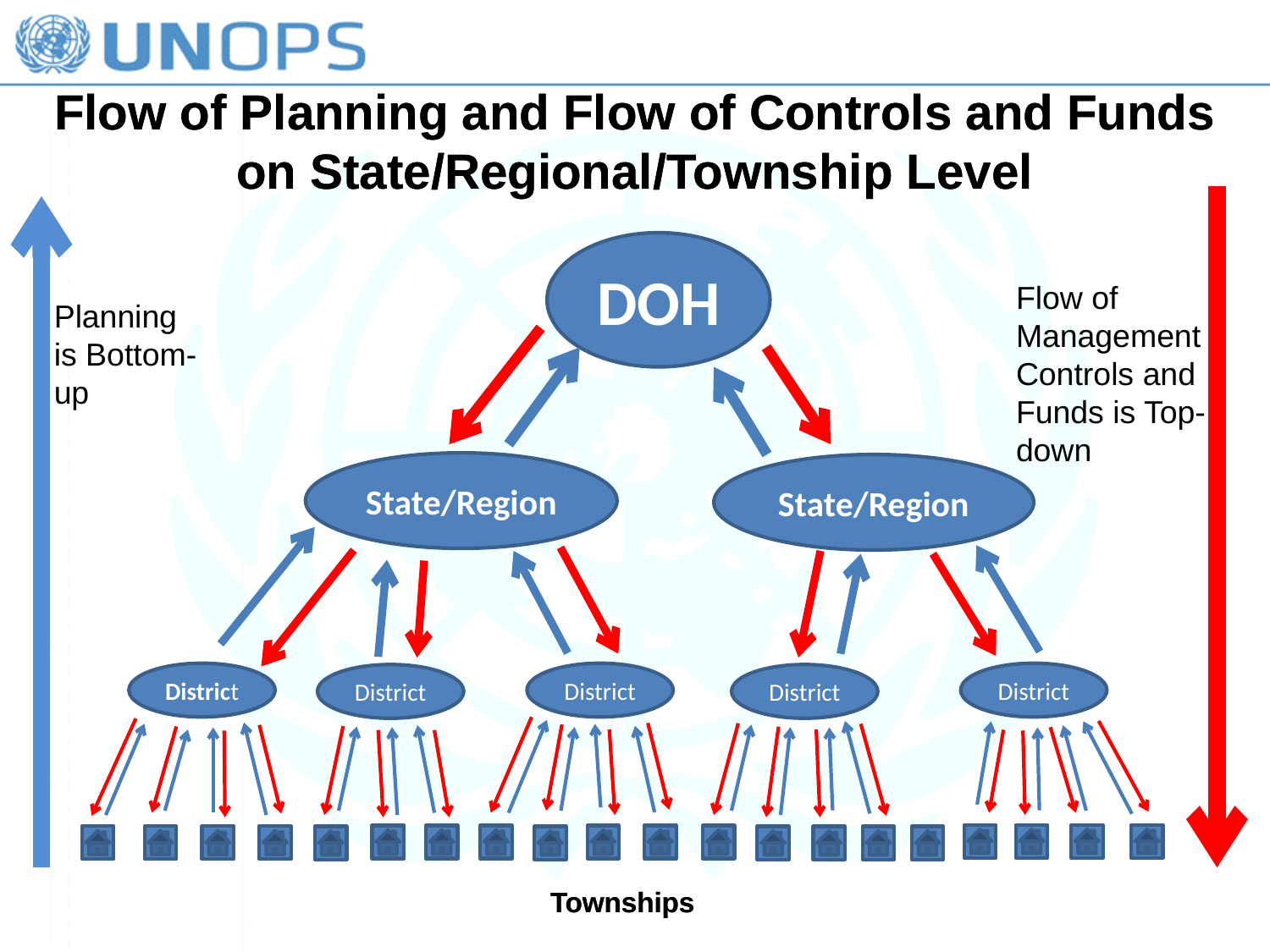

Flow of Planning and Flow of Controls and Funds on State/Regional/Township Level
Flow of Planning and Flow of Controls and Funds on State/Regional/Township Level

DOH
Flow of Management Controls and Funds is Top-down
Planning is Bottom-up
State/Region
State/Region
District
District
District
District
District

  Townships
  Townships